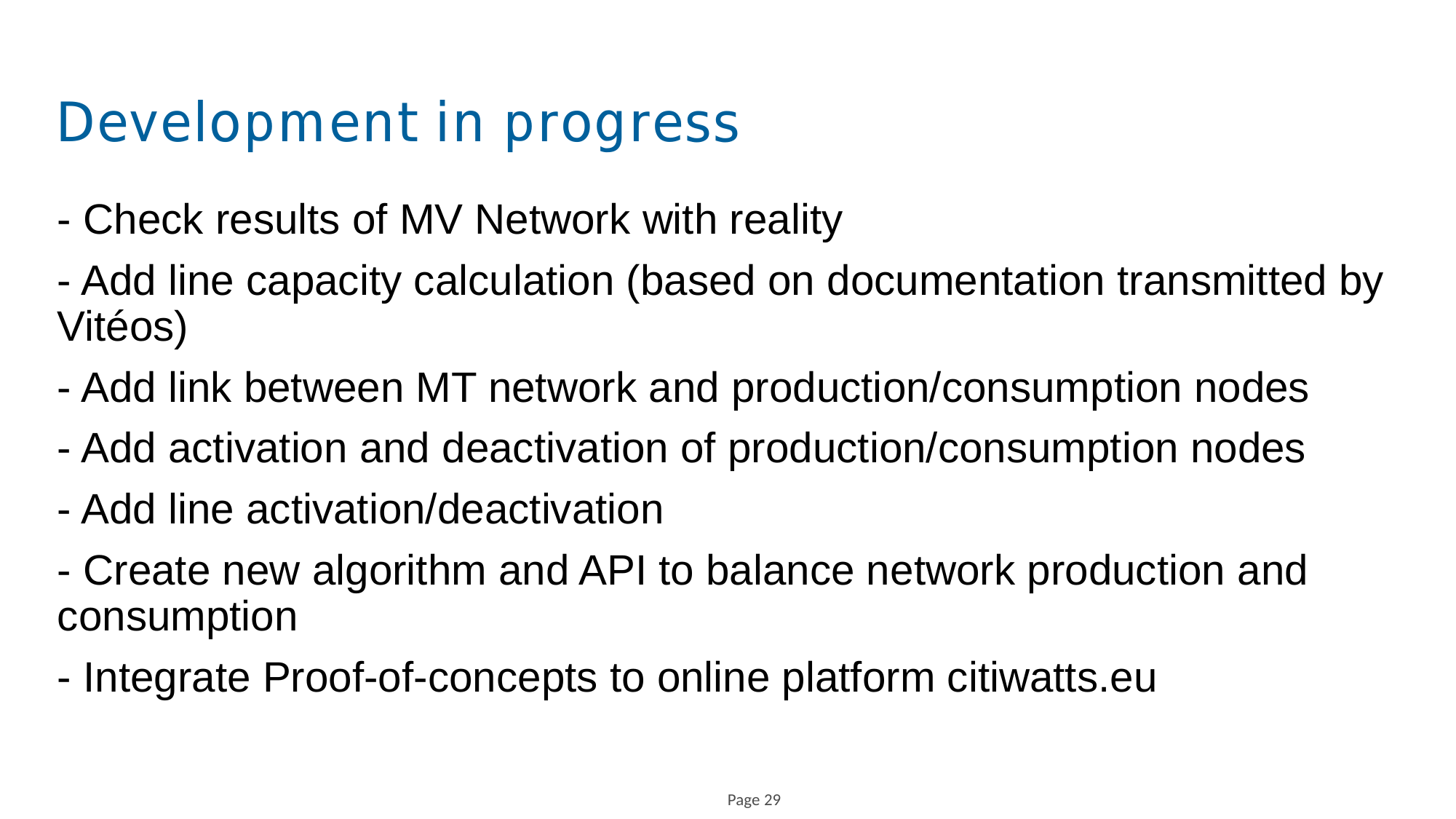

Development in progress
- Check results of MV Network with reality
- Add line capacity calculation (based on documentation transmitted by Vitéos)
- Add link between MT network and production/consumption nodes
- Add activation and deactivation of production/consumption nodes
- Add line activation/deactivation
- Create new algorithm and API to balance network production and consumption
- Integrate Proof-of-concepts to online platform citiwatts.eu